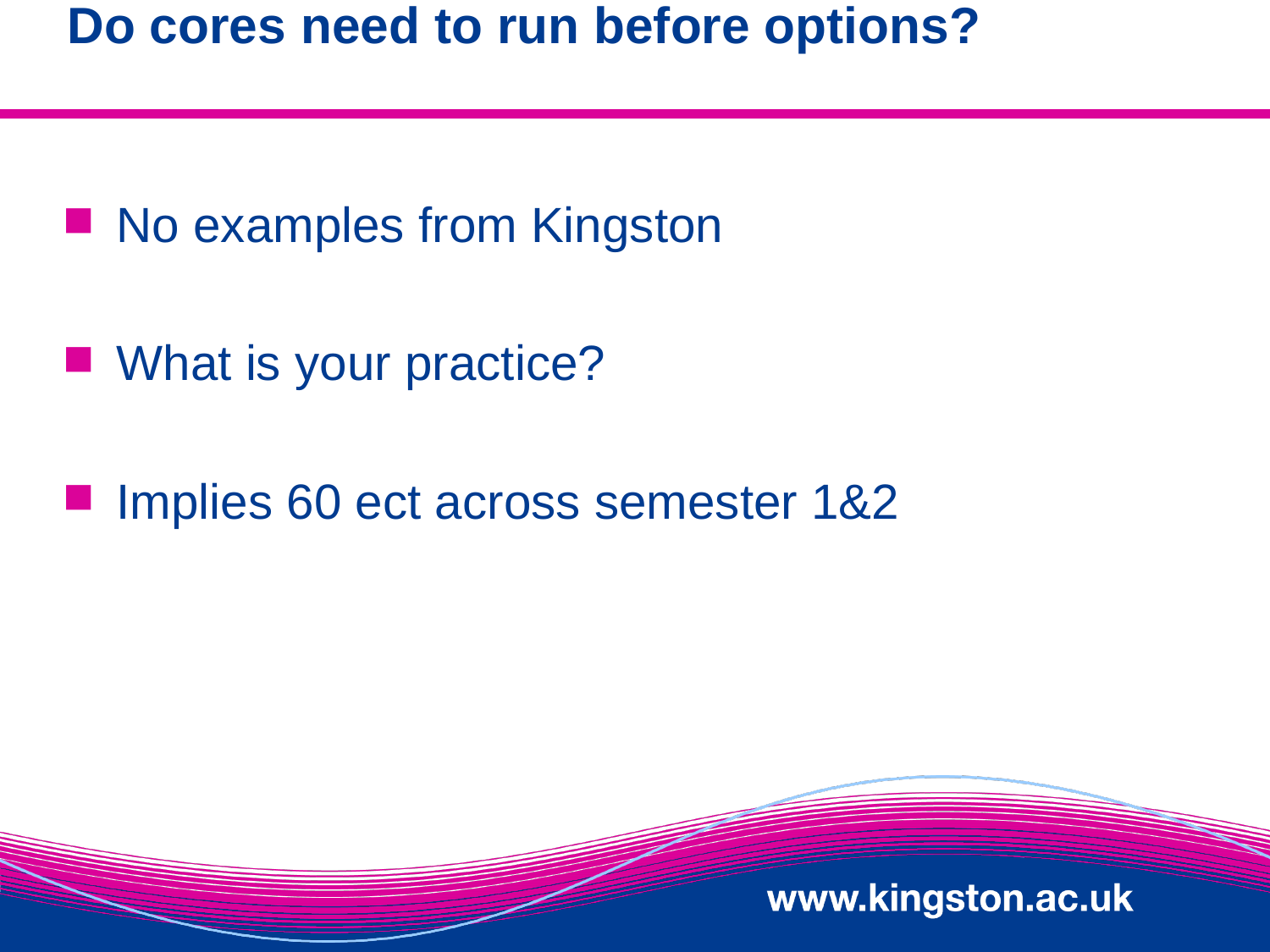

# Do cores need to run before options?
No examples from Kingston

What is your practice?

Implies 60 ect across semester 1&2